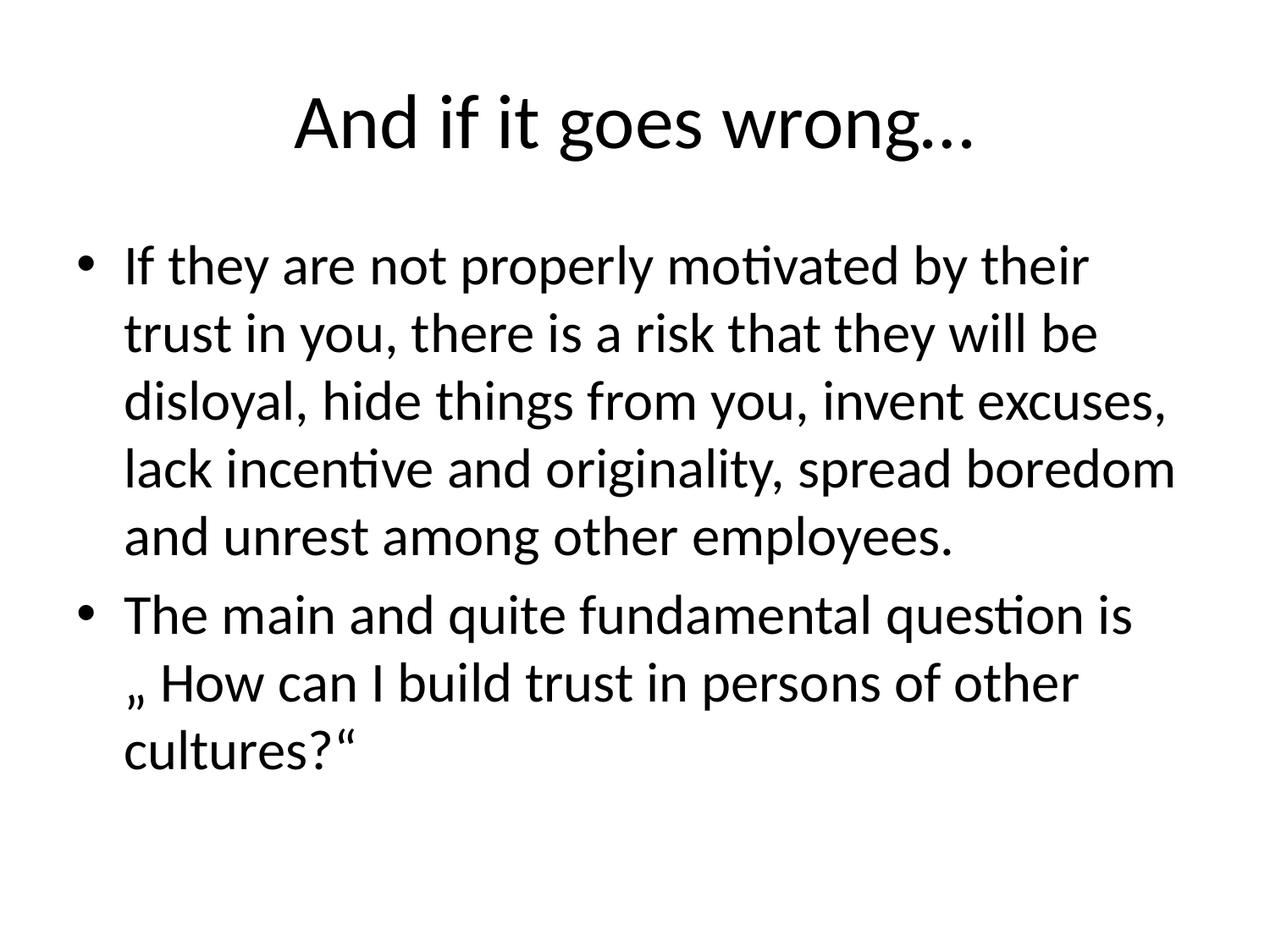

# And if it goes wrong…
If they are not properly motivated by their trust in you, there is a risk that they will be disloyal, hide things from you, invent excuses, lack incentive and originality, spread boredom and unrest among other employees.
The main and quite fundamental question is
„ How can I build trust in persons of other cultures?“